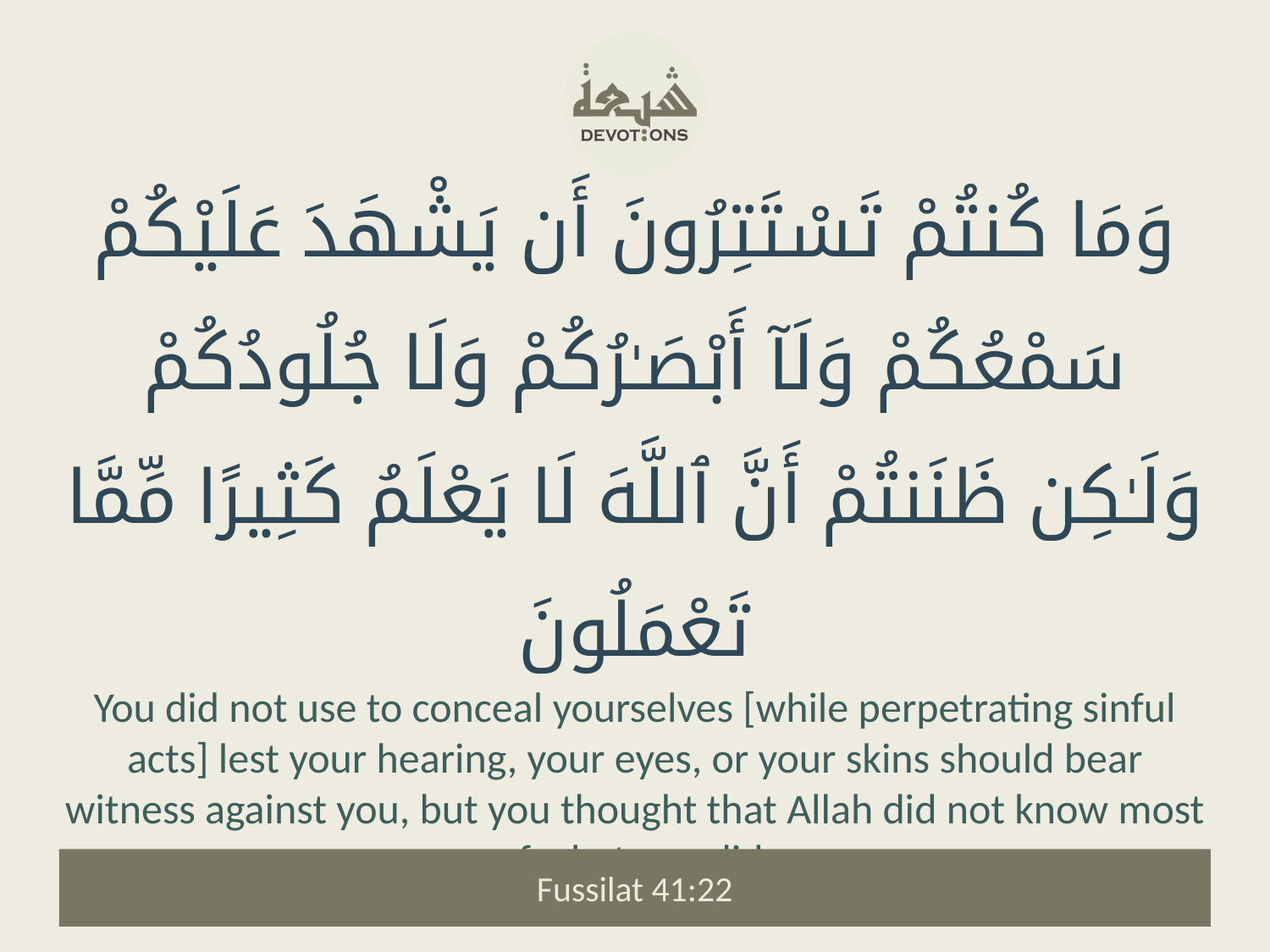

وَمَا كُنتُمْ تَسْتَتِرُونَ أَن يَشْهَدَ عَلَيْكُمْ سَمْعُكُمْ وَلَآ أَبْصَـٰرُكُمْ وَلَا جُلُودُكُمْ وَلَـٰكِن ظَنَنتُمْ أَنَّ ٱللَّهَ لَا يَعْلَمُ كَثِيرًا مِّمَّا تَعْمَلُونَ
You did not use to conceal yourselves [while perpetrating sinful acts] lest your hearing, your eyes, or your skins should bear witness against you, but you thought that Allah did not know most of what you did.
Fussilat 41:22